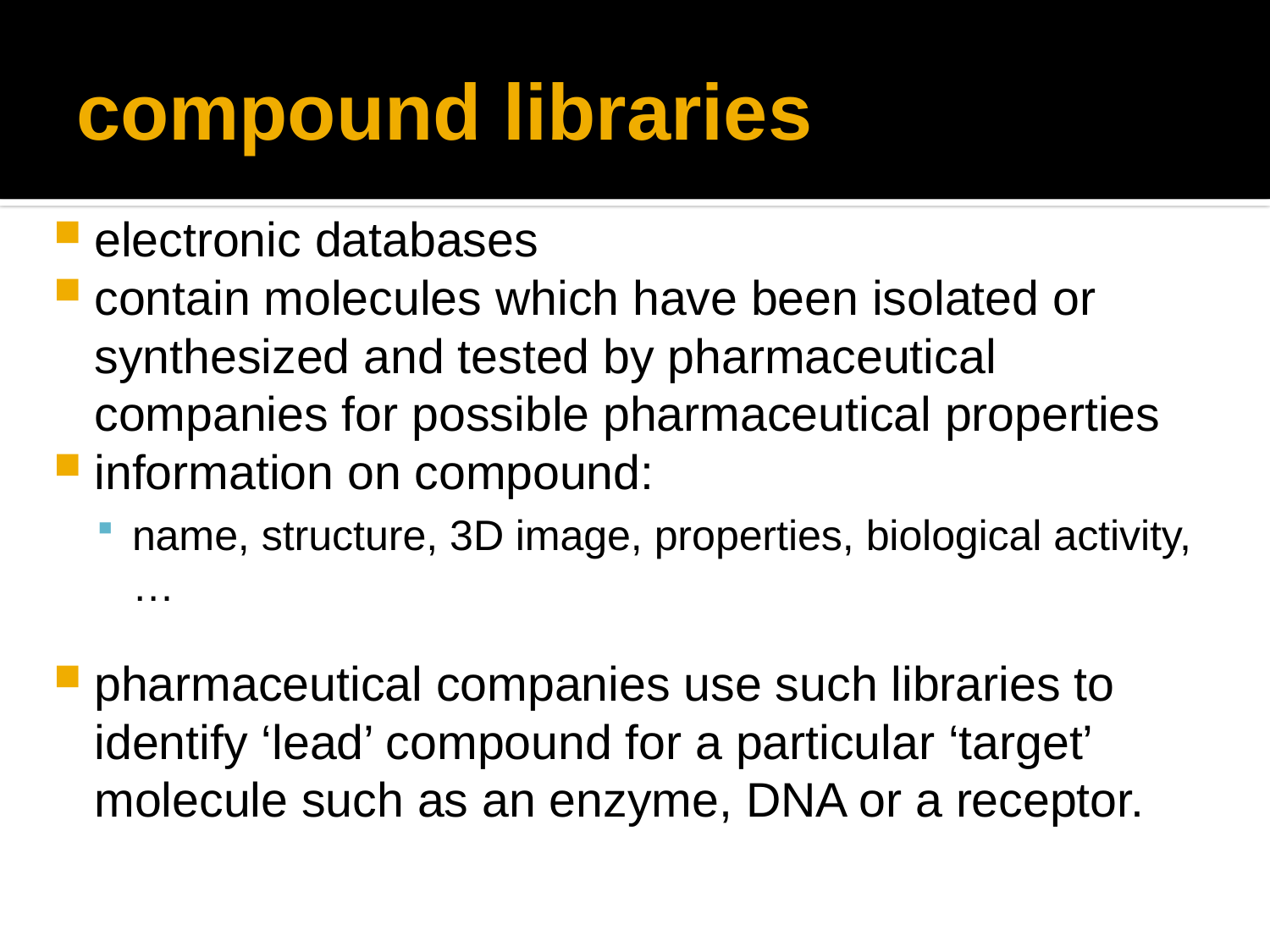

# compound libraries
electronic databases
contain molecules which have been isolated or synthesized and tested by pharmaceutical companies for possible pharmaceutical properties
information on compound:
name, structure, 3D image, properties, biological activity, …

pharmaceutical companies use such libraries to identify ‘lead’ compound for a particular ‘target’ molecule such as an enzyme, DNA or a receptor.